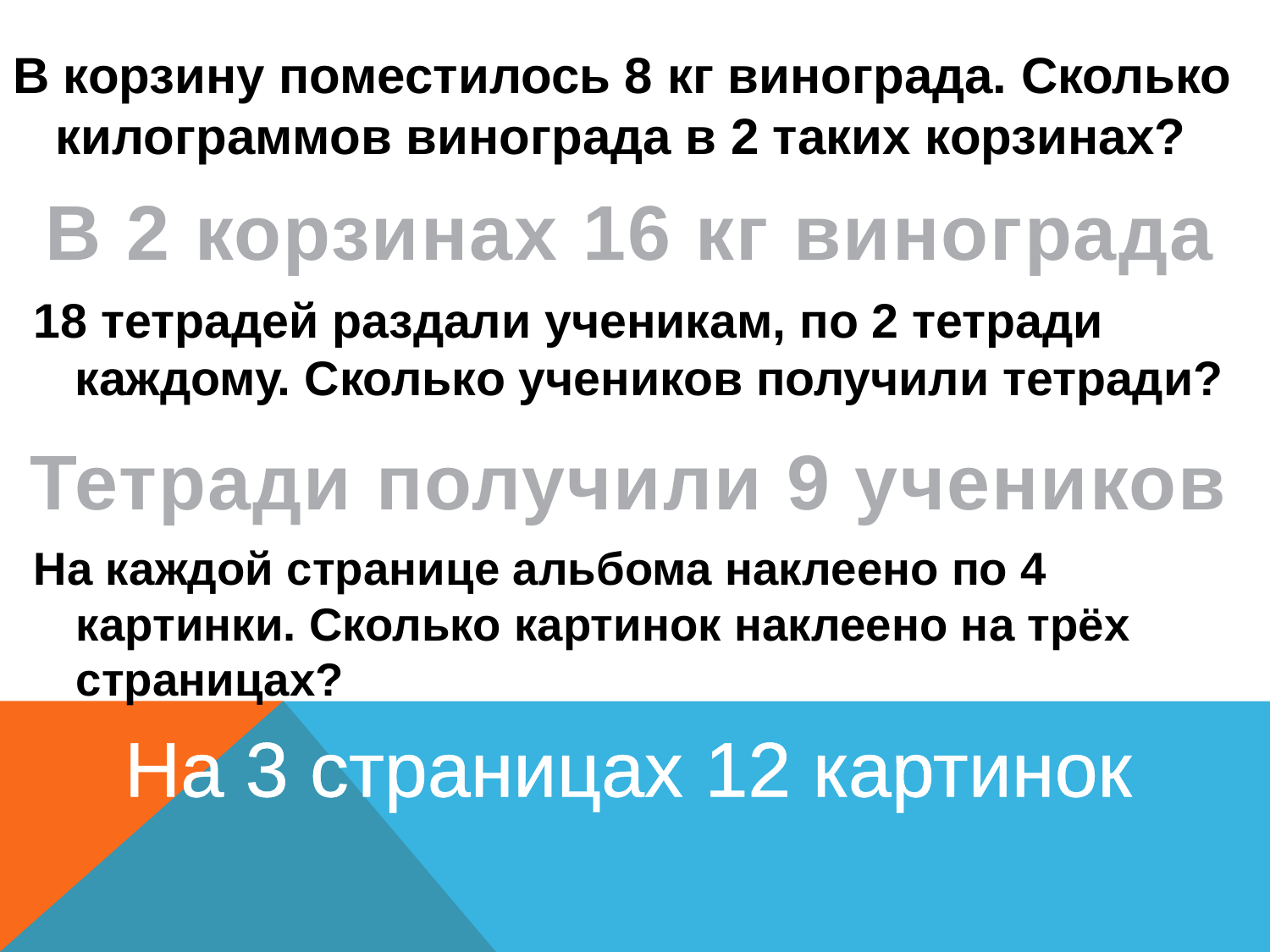

В корзину поместилось 8 кг винограда. Сколько килограммов винограда в 2 таких корзинах?
В 2 корзинах 16 кг винограда
18 тетрадей раздали ученикам, по 2 тетради каждому. Сколько учеников получили тетради?
Тетради получили 9 учеников
На каждой странице альбома наклеено по 4 картинки. Сколько картинок наклеено на трёх страницах?
На 3 страницах 12 картинок